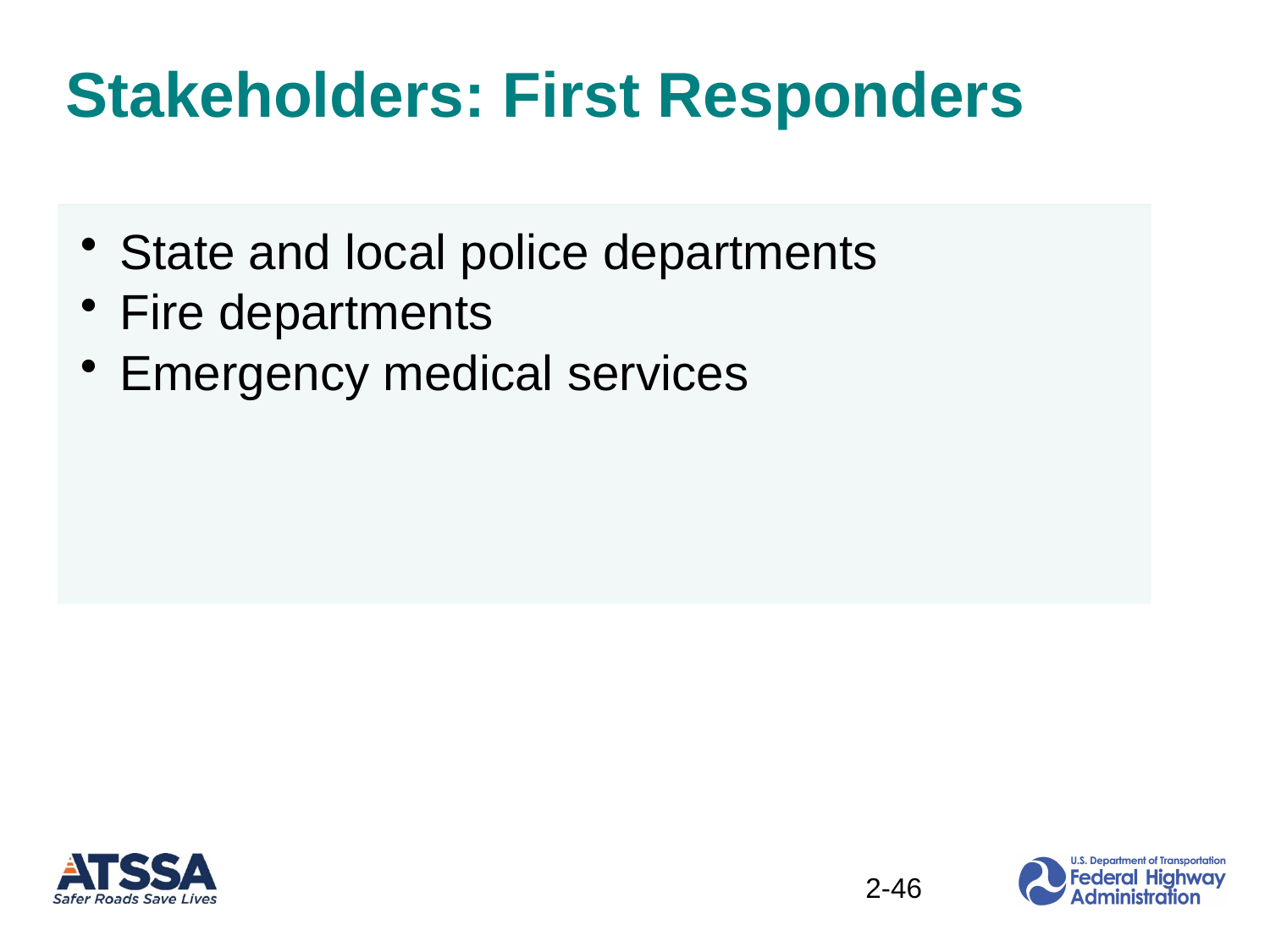

# Stakeholders: First Responders

State and local police departments
Fire departments
Emergency medical services